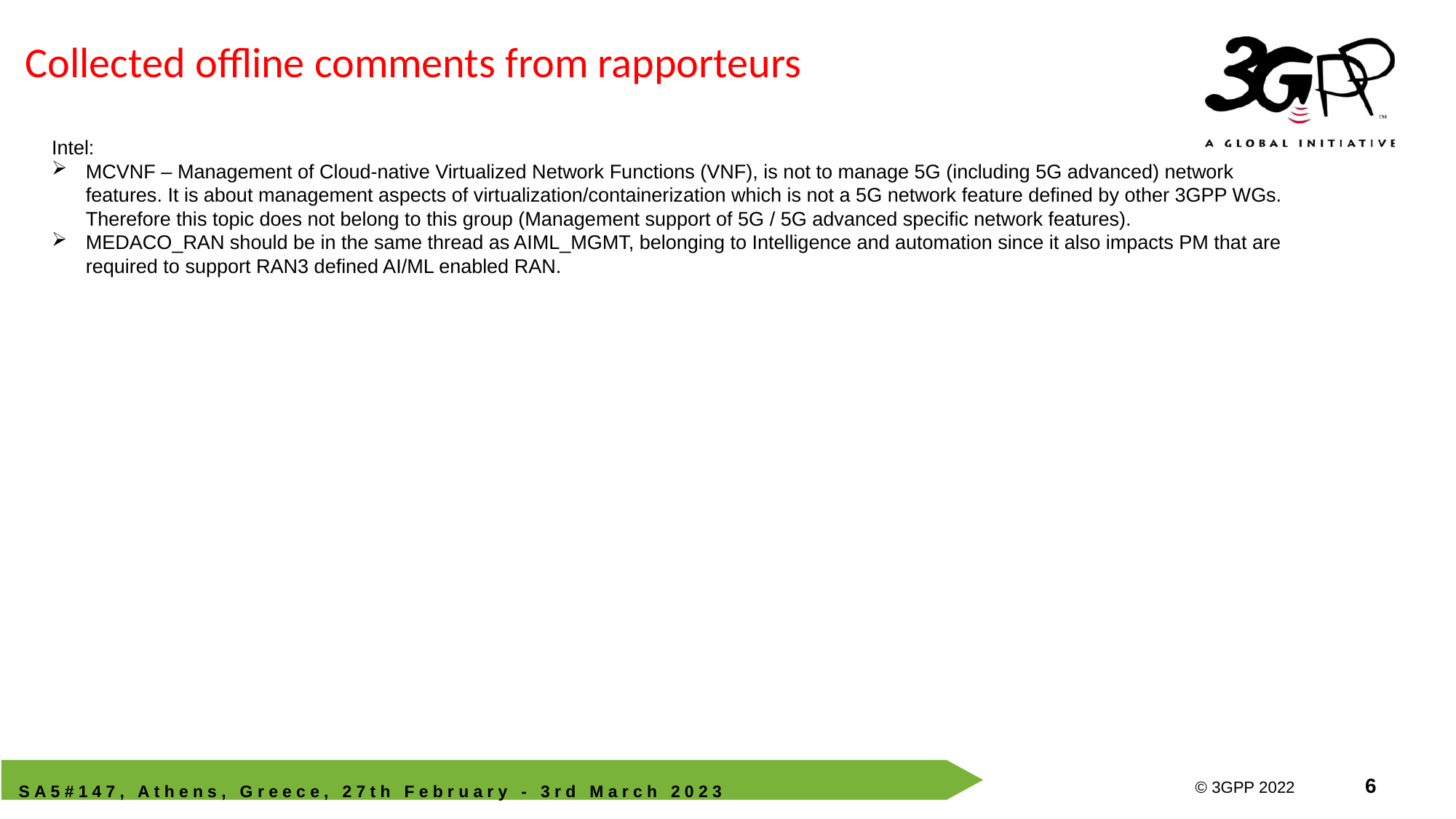

# Collected offline comments from rapporteurs
Intel:
MCVNF – Management of Cloud-native Virtualized Network Functions (VNF), is not to manage 5G (including 5G advanced) network features. It is about management aspects of virtualization/containerization which is not a 5G network feature defined by other 3GPP WGs. Therefore this topic does not belong to this group (Management support of 5G / 5G advanced specific network features).
MEDACO_RAN should be in the same thread as AIML_MGMT, belonging to Intelligence and automation since it also impacts PM that are required to support RAN3 defined AI/ML enabled RAN.